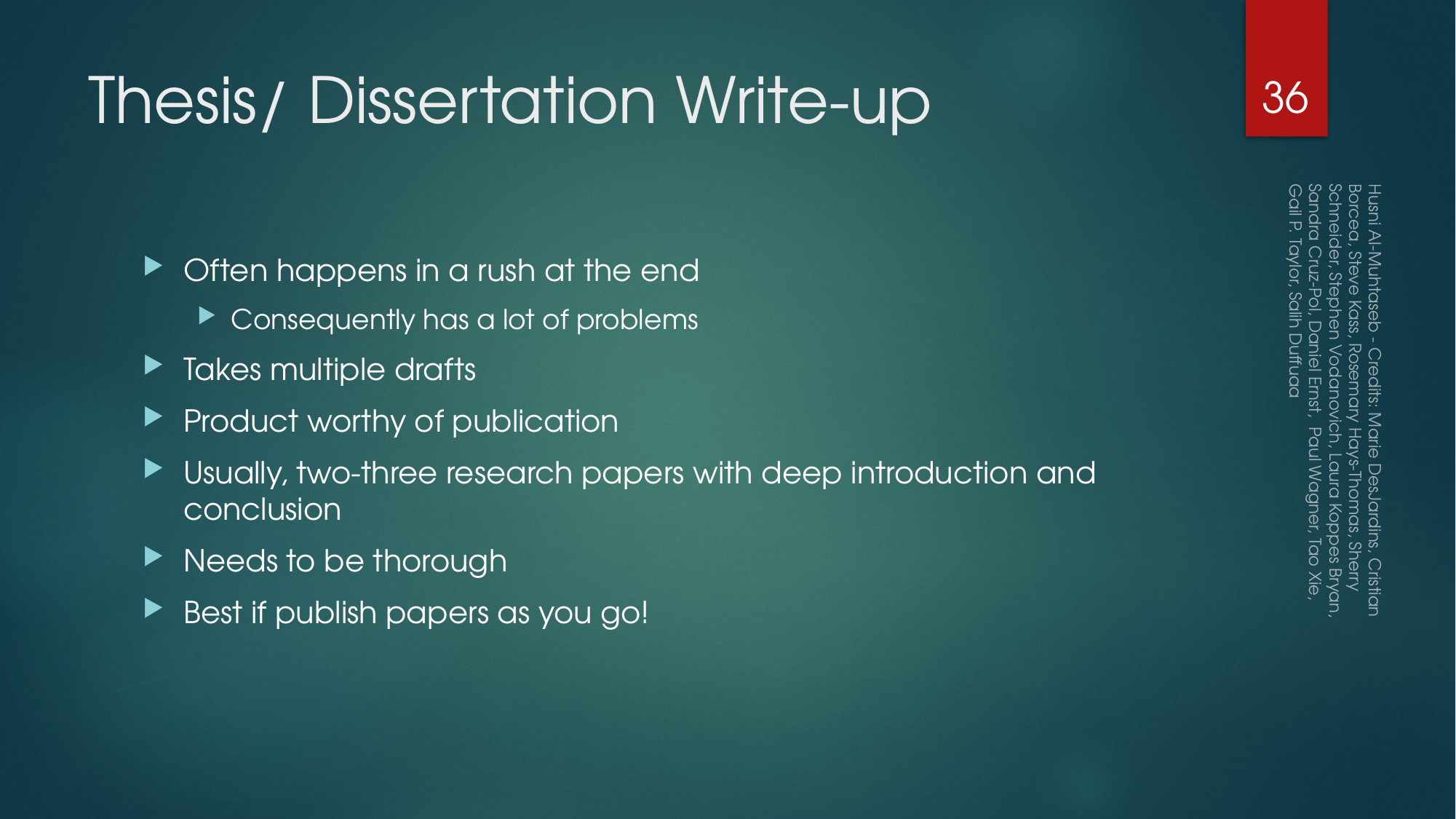

36
# Thesis/ Dissertation Write-up
Often happens in a rush at the end
Consequently has a lot of problems
Takes multiple drafts
Product worthy of publication
Usually, two-three research papers with deep introduction and conclusion
Needs to be thorough
Best if publish papers as you go!
Husni Al-Muhtaseb - Credits: Marie DesJardins, Cristian Borcea, Steve Kass, Rosemary Hays-Thomas, Sherry Schneider, Stephen Vodanovich, Laura Koppes Bryan, Sandra Cruz-Pol, Daniel Ernst,  Paul Wagner, Tao Xie, Gail P. Taylor, Salih Duffuaa